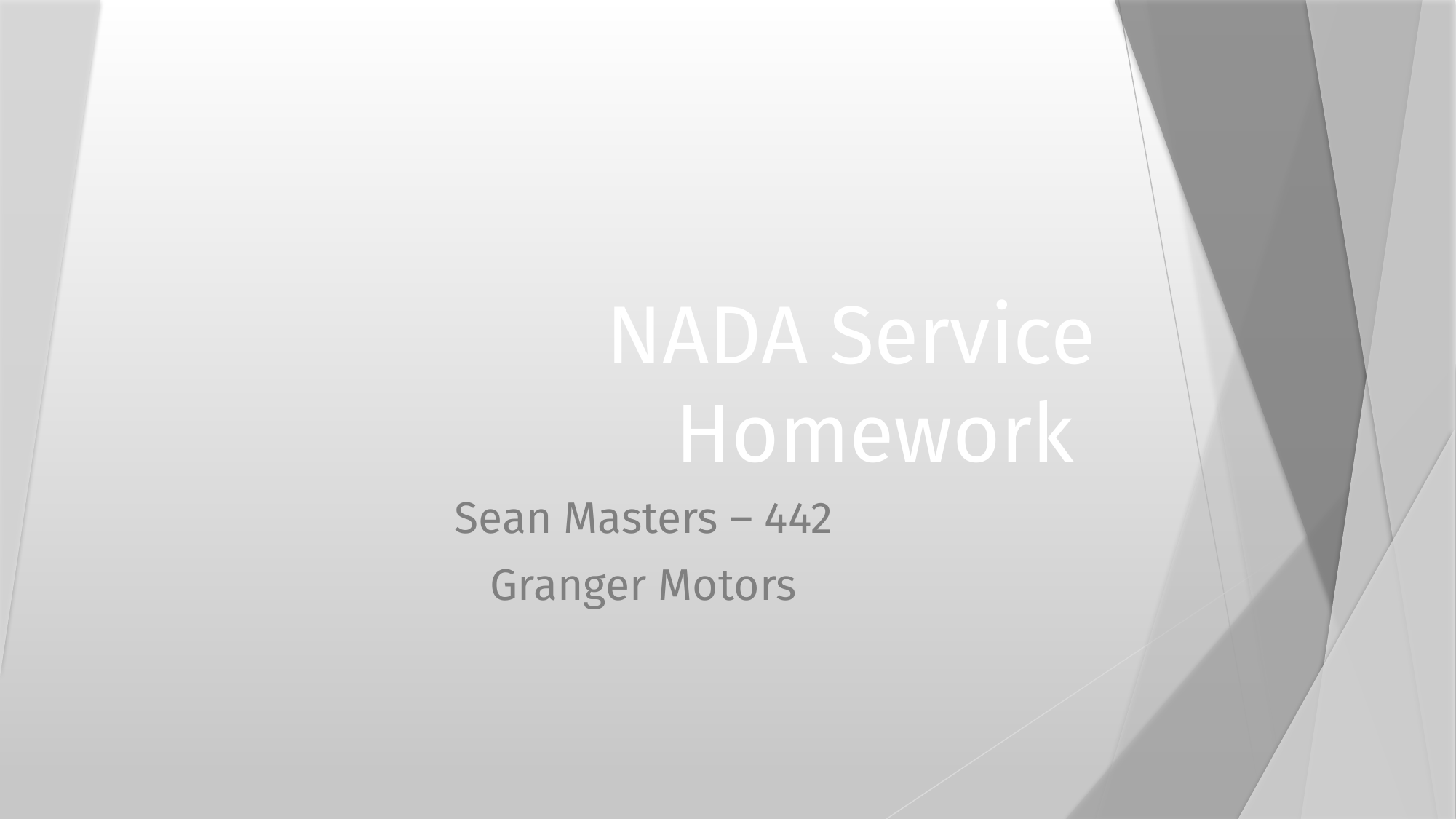

# NADA Service Homework
Sean Masters – 442
Granger Motors